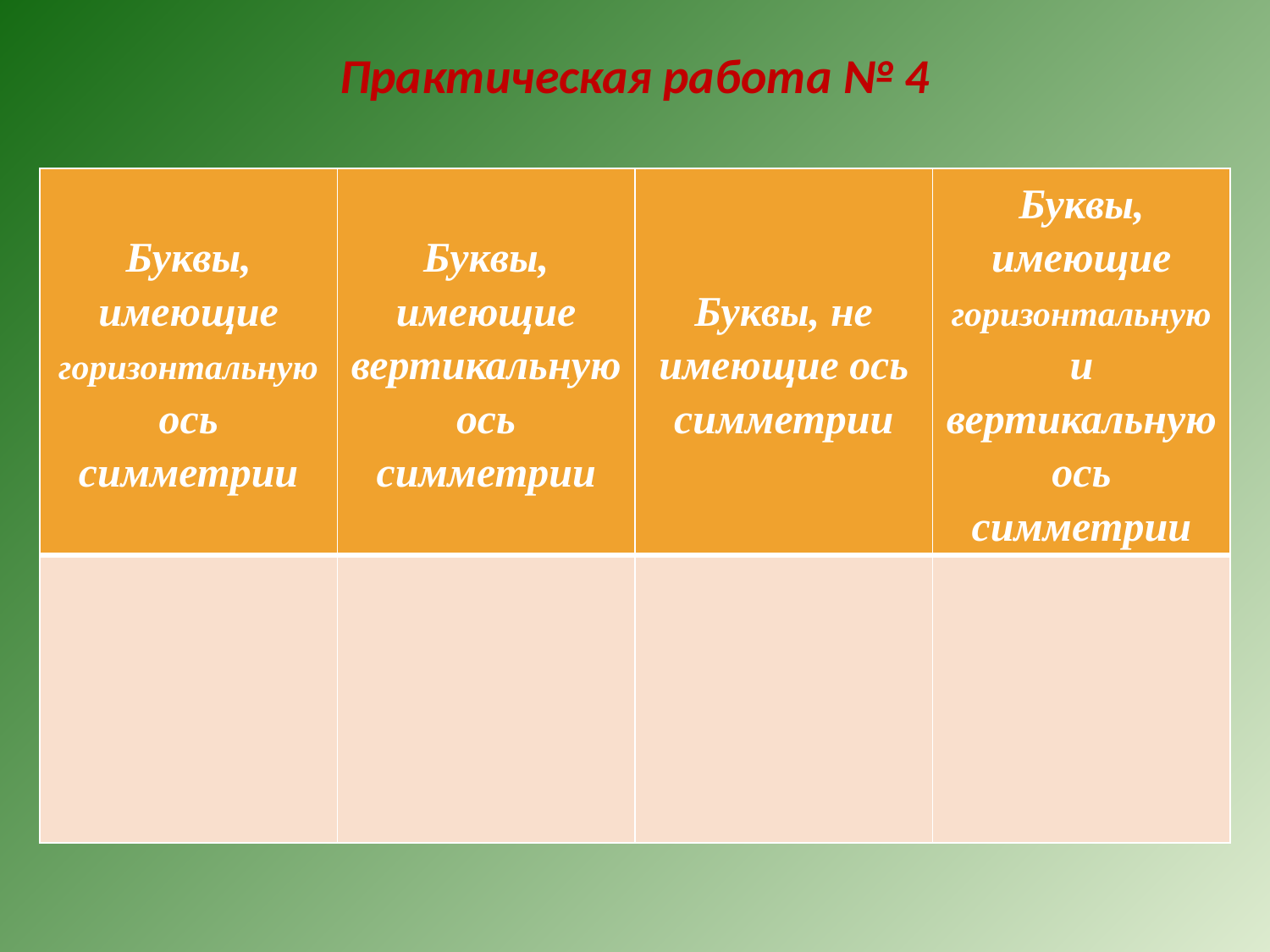

# Практическая работа № 4
| Буквы, имеющие горизонтальную ось симметрии | Буквы, имеющие вертикальную ось симметрии | Буквы, не имеющие ось симметрии | Буквы, имеющие горизонтальную и вертикальную ось симметрии |
| --- | --- | --- | --- |
|  |  |  |  |
| Буквы, имеющие горизонтальную ось симметрии | Буквы, имеющие вертикальную ось симметрии | Буквы, не имеющие ось симметрии | Буквы, имеющие горизонтальную и вертикальную ось симметрии |
| --- | --- | --- | --- |
|  |  |  |  |